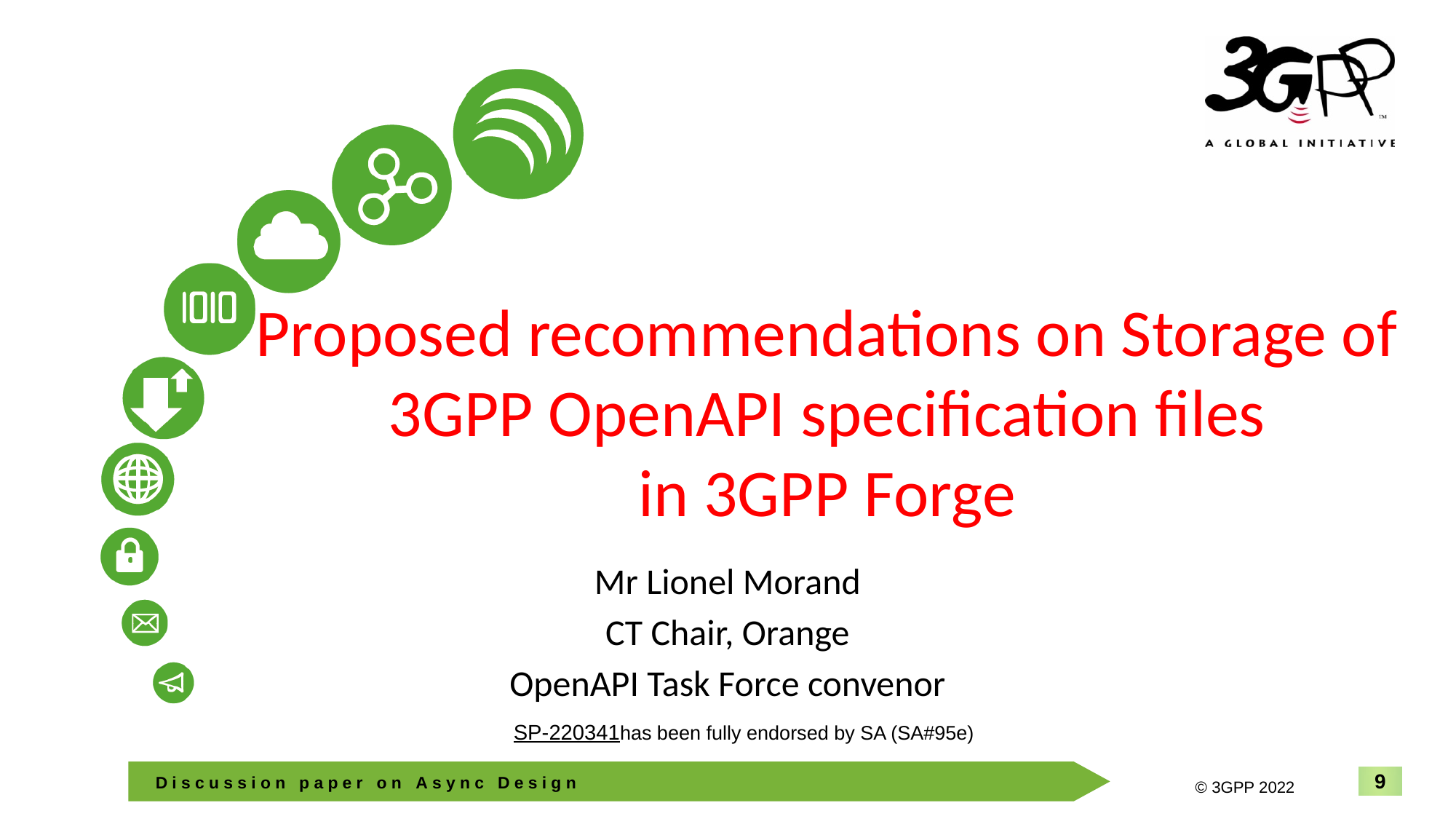

# Proposed recommendations on Storage of 3GPP OpenAPI specification files in 3GPP Forge
Mr Lionel Morand
CT Chair, Orange
OpenAPI Task Force convenor
SP-220341has been fully endorsed by SA (SA#95e)